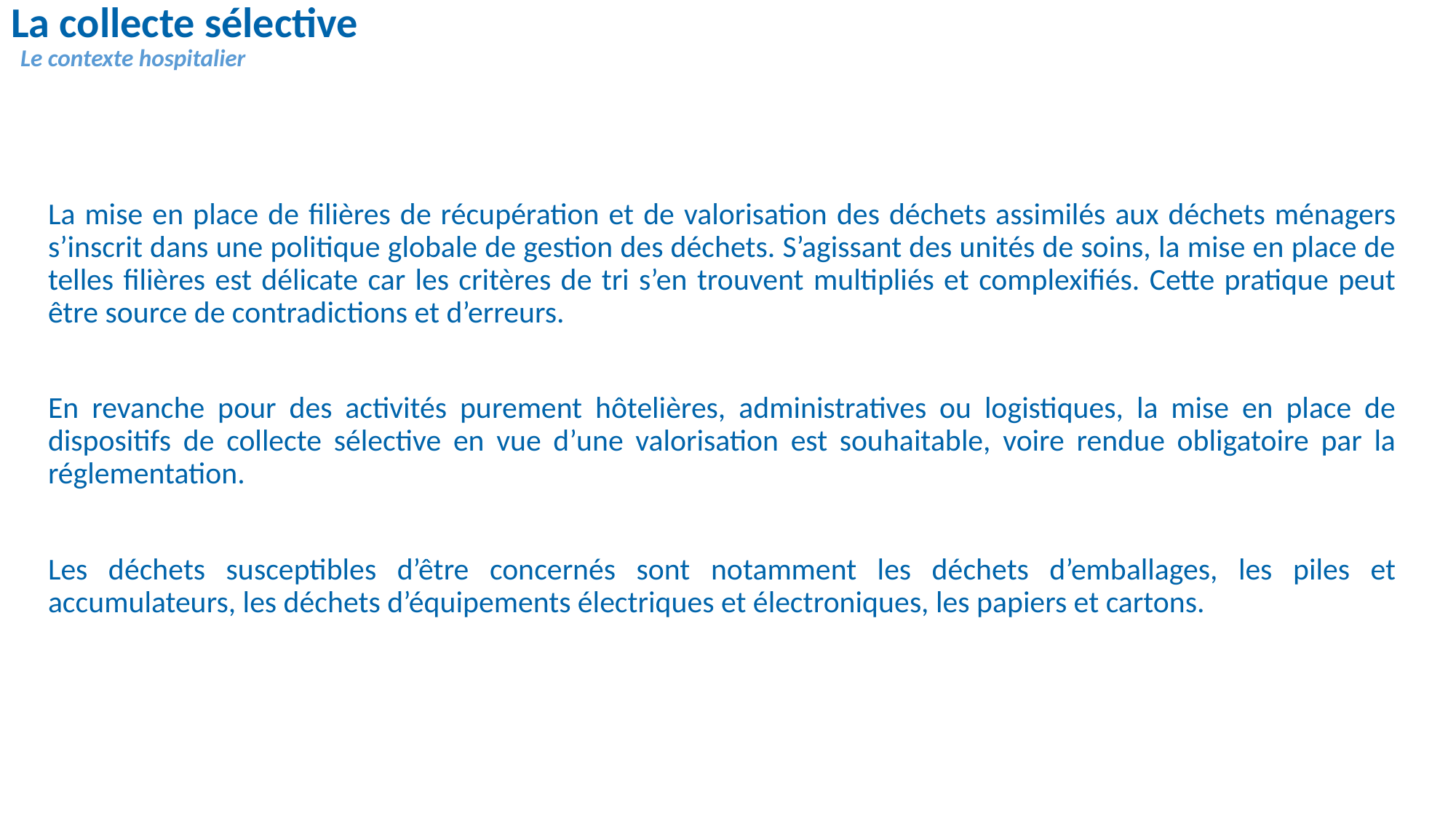

La collecte sélective
Le contexte hospitalier
La mise en place de filières de récupération et de valorisation des déchets assimilés aux déchets ménagers s’inscrit dans une politique globale de gestion des déchets. S’agissant des unités de soins, la mise en place de telles filières est délicate car les critères de tri s’en trouvent multipliés et complexifiés. Cette pratique peut être source de contradictions et d’erreurs.

En revanche pour des activités purement hôtelières, administratives ou logistiques, la mise en place de dispositifs de collecte sélective en vue d’une valorisation est souhaitable, voire rendue obligatoire par la réglementation.

Les déchets susceptibles d’être concernés sont notamment les déchets d’emballages, les piles et accumulateurs, les déchets d’équipements électriques et électroniques, les papiers et cartons.